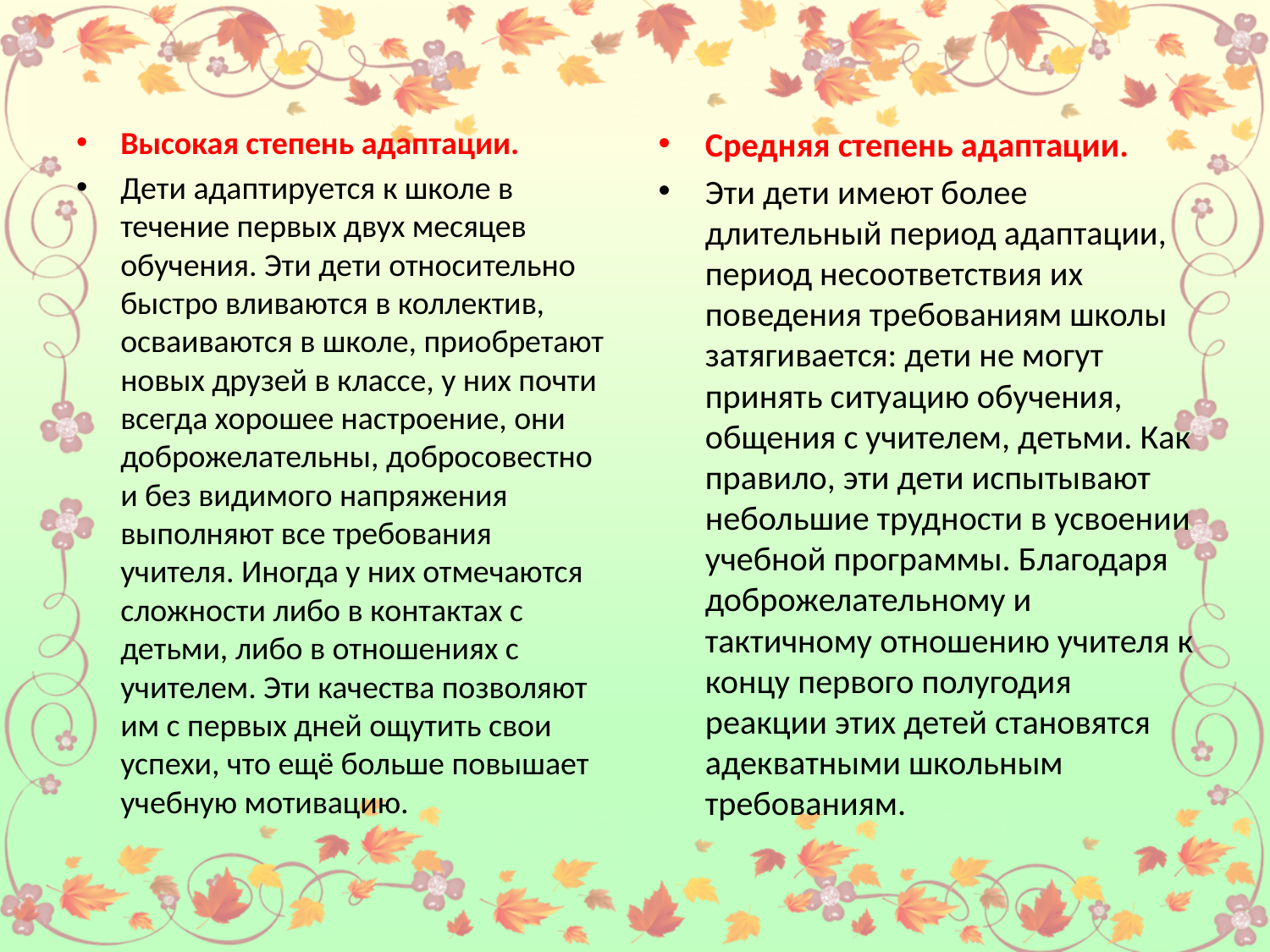

#
Высокая степень адаптации.
Дети адаптируется к школе в течение первых двух месяцев обучения. Эти дети относительно быстро вливаются в коллектив, осваиваются в школе, приобретают новых друзей в классе, у них почти всегда хорошее настроение, они доброжелательны, добросовестно и без видимого напряжения выполняют все требования учителя. Иногда у них отмечаются сложности либо в контактах с детьми, либо в отношениях с учителем. Эти качества позволяют им с первых дней ощутить свои успехи, что ещё больше повышает учебную мотивацию.
Средняя степень адаптации.
Эти дети имеют более длительный период адаптации, период несоответствия их поведения требованиям школы затягивается: дети не могут принять ситуацию обучения, общения с учителем, детьми. Как правило, эти дети испытывают небольшие трудности в усвоении учебной программы. Благодаря доброжелательному и тактичному отношению учителя к концу первого полугодия реакции этих детей становятся адекватными школьным требованиям.